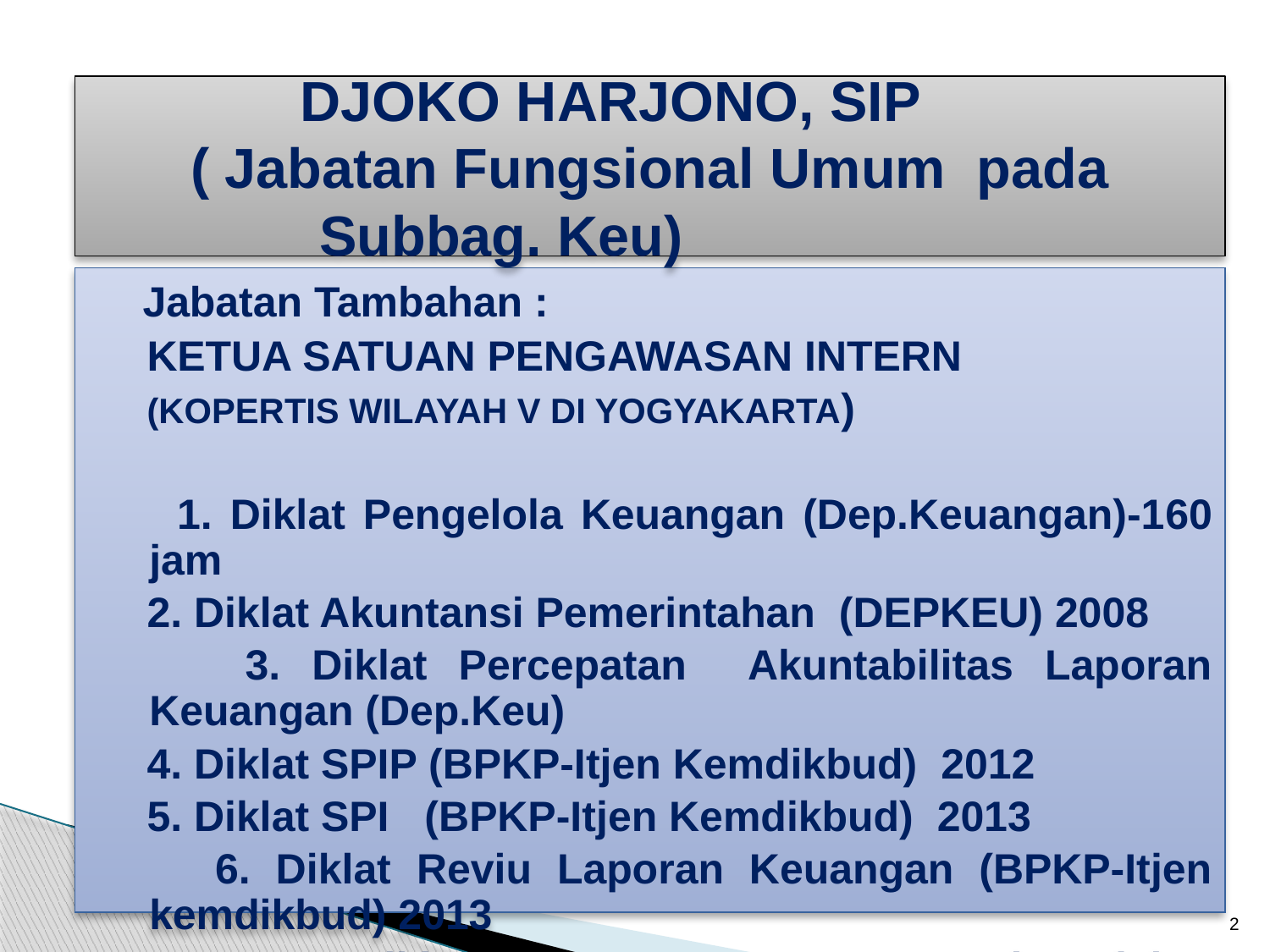

# DJOKO HARJONO, SIP ( Jabatan Fungsional Umum  pada Subbag. Keu)
    Jabatan Tambahan :
     KETUA SATUAN PENGAWASAN INTERN
     (KOPERTIS WILAYAH V DI YOGYAKARTA)

     1. Diklat Pengelola Keuangan (Dep.Keuangan)-160 jam
     2. Diklat Akuntansi Pemerintahan  (DEPKEU) 2008
     3. Diklat Percepatan  Akuntabilitas Laporan Keuangan (Dep.Keu)
     4. Diklat SPIP (BPKP-Itjen Kemdikbud)  2012
     5. Diklat SPI   (BPKP-Itjen Kemdikbud)  2013
     6. Diklat Reviu Laporan Keuangan (BPKP-Itjen kemdikbud) 2013
     7. Diklat Pengawasan Kepegawaian (Itjen Kemdikbud) 2014

2